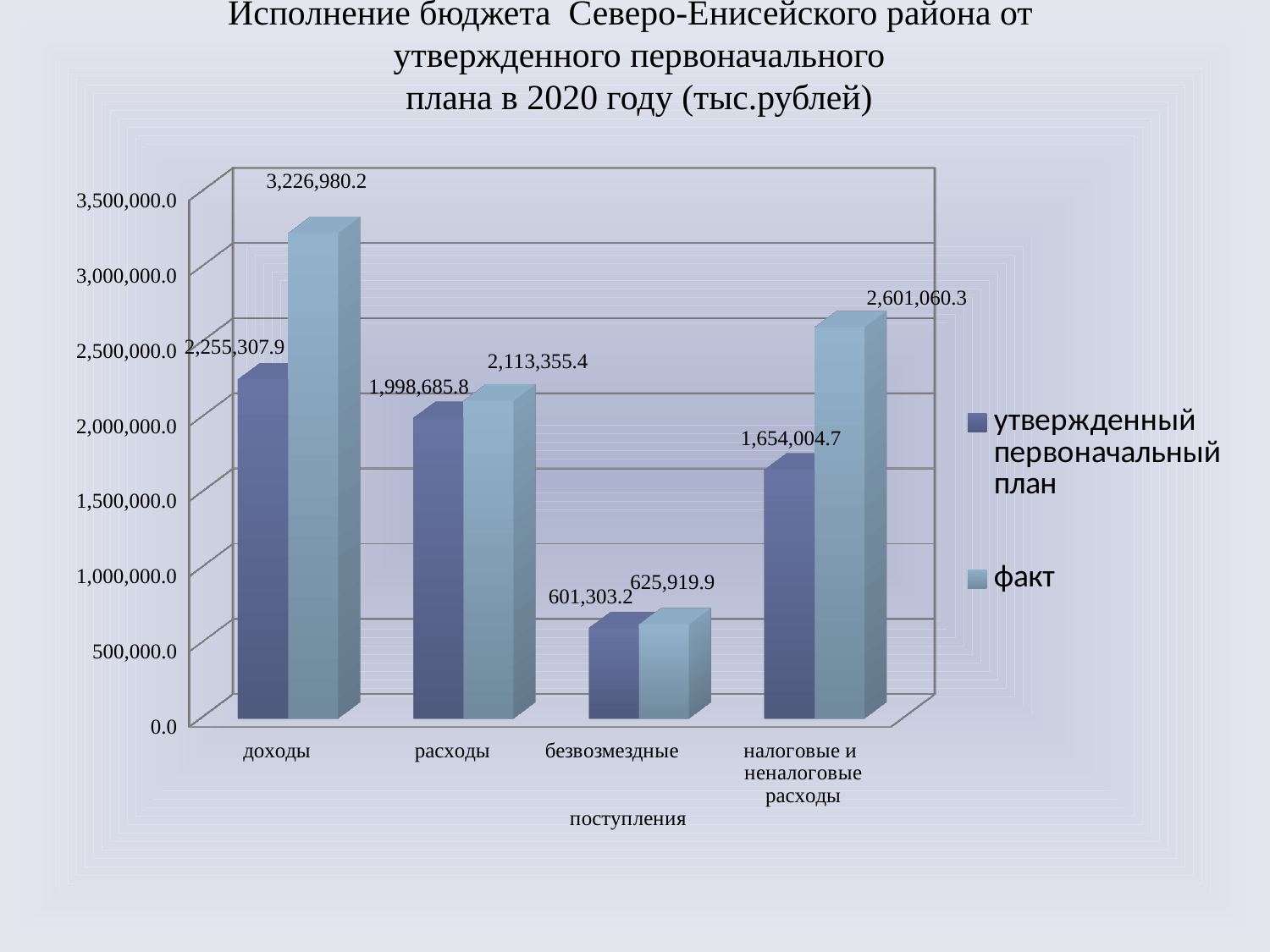

# Исполнение бюджета  Северо-Енисейского района от утвержденного первоначального плана в 2020 году (тыс.рублей)

[unsupported chart]